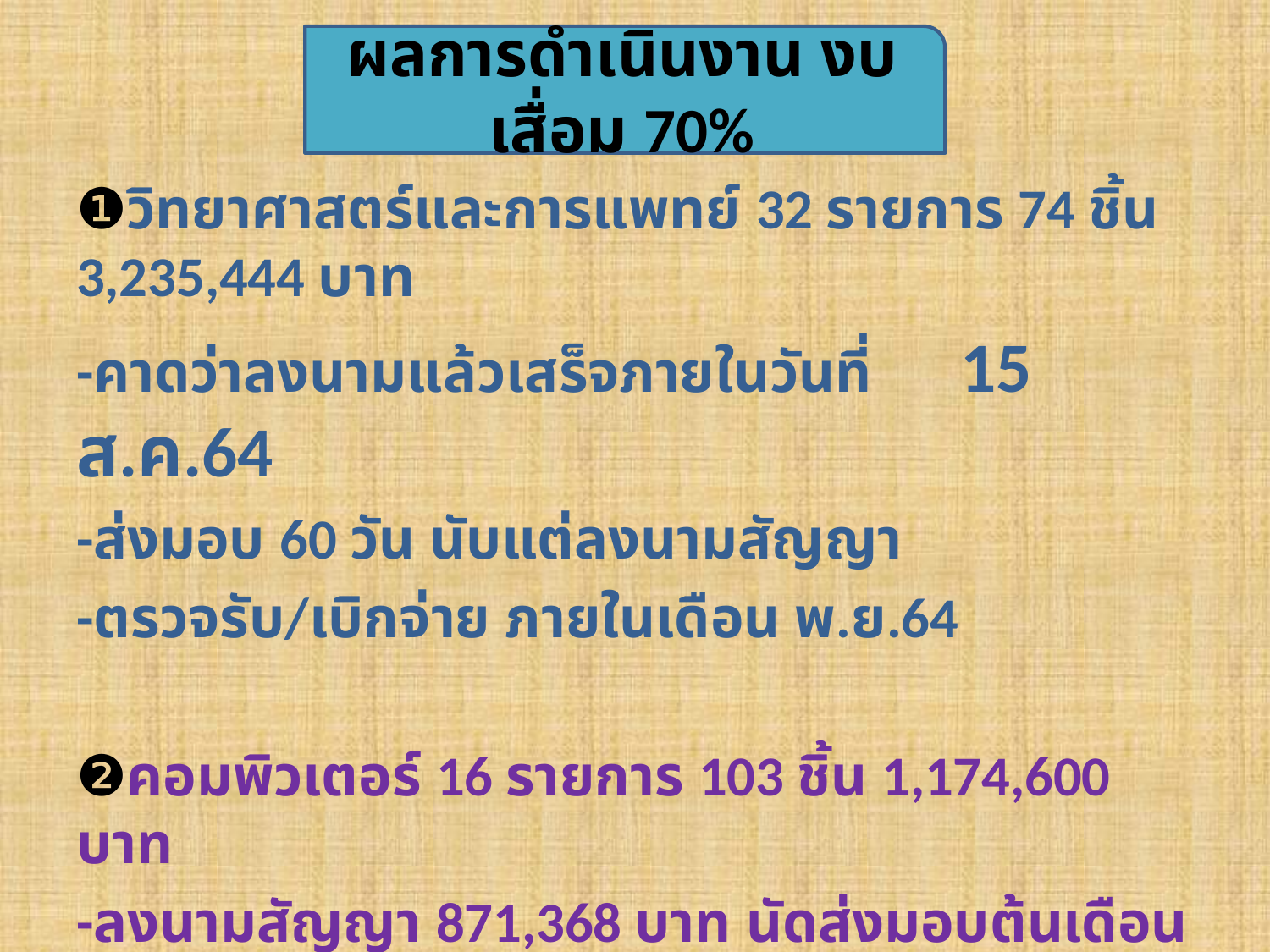

ผลการดำเนินงาน งบเสื่อม 70%
❶วิทยาศาสตร์และการแพทย์ 32 รายการ 74 ชิ้น 3,235,444 บาท
-คาดว่าลงนามแล้วเสร็จภายในวันที่      15 ส.ค.64
-ส่งมอบ 60 วัน นับแต่ลงนามสัญญา
-ตรวจรับ/เบิกจ่าย ภายในเดือน พ.ย.64

❷คอมพิวเตอร์ 16 รายการ 103 ชิ้น 1,174,600 บาท
-ลงนามสัญญา 871,368 บาท นัดส่งมอบต้นเดือนสิงหาคม 64
-ส่งมอบภายใน 60 วันนับแต่ลงนามสัญญา หมดสัญญา 16 ส.ค.64